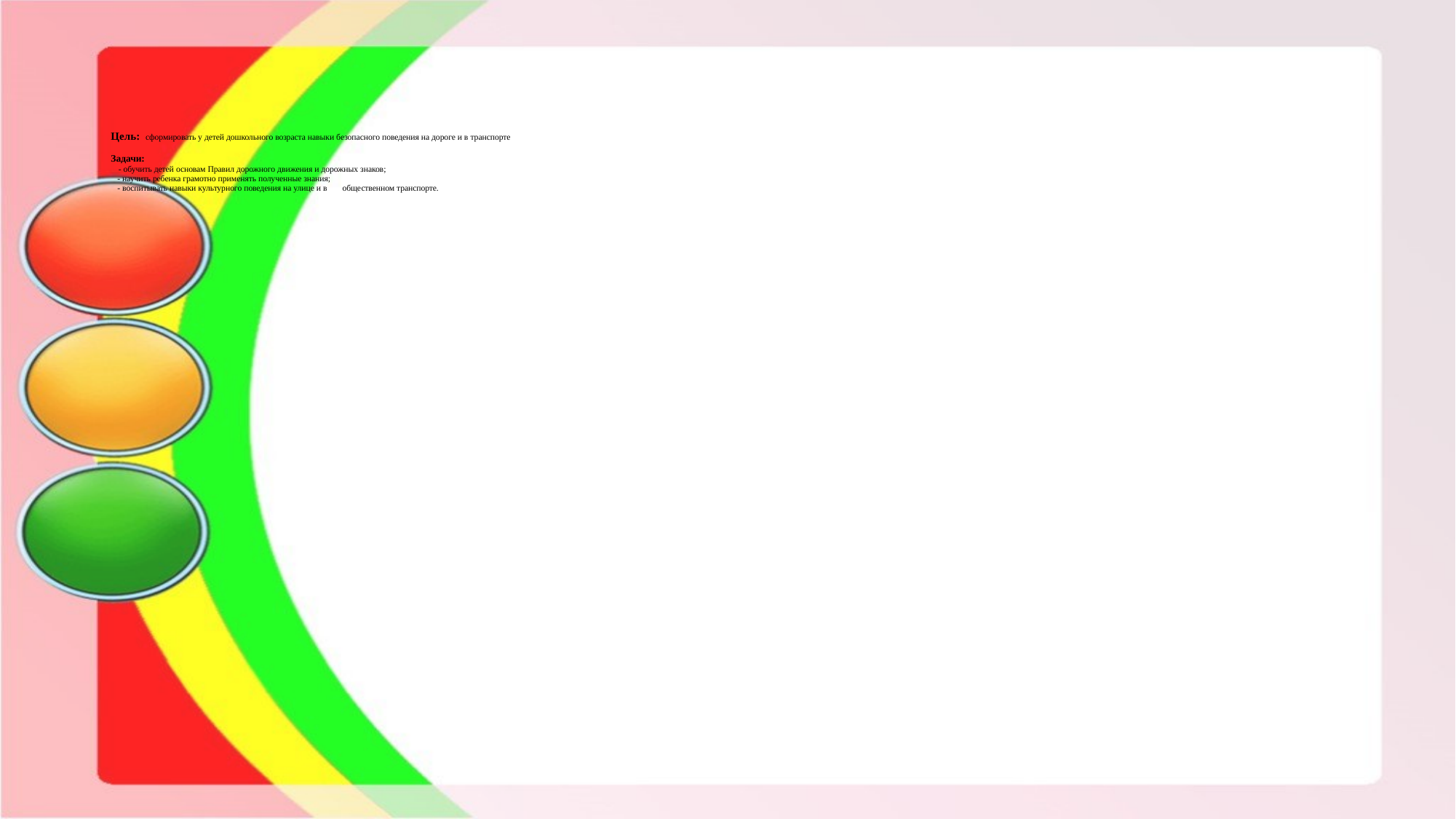

# Цель:  сформировать у детей дошкольного возраста навыки безопасного поведения на дороге и в транспорте Задачи: - обучить детей основам Правил дорожного движения и дорожных знаков; - научить ребенка грамотно применять полученные знания; - воспитывать навыки культурного поведения на улице и в       общественном транспорте.